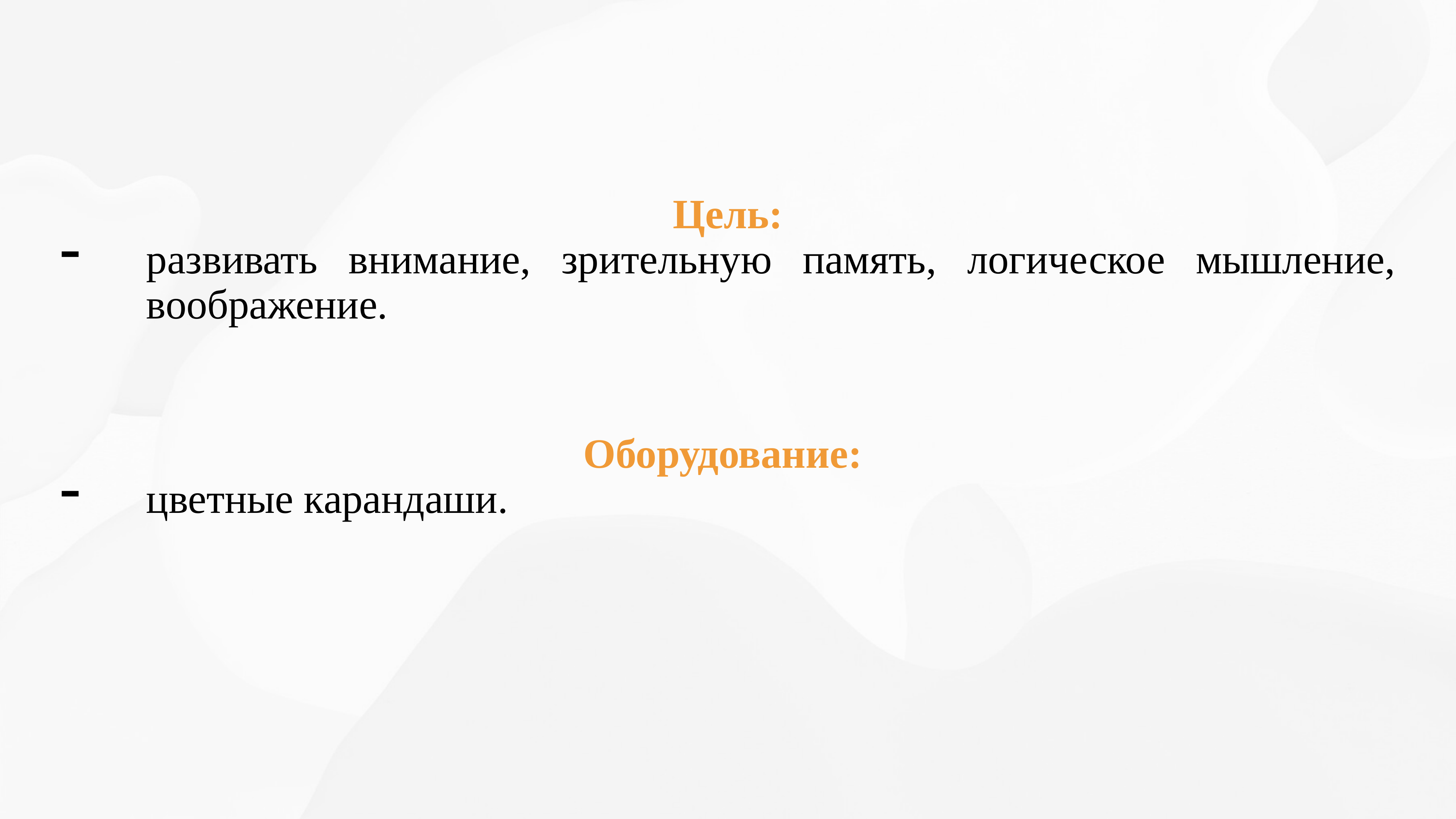

Цель:
развивать внимание, зрительную память, логическое мышление, воображение.
Оборудование:
цветные карандаши.